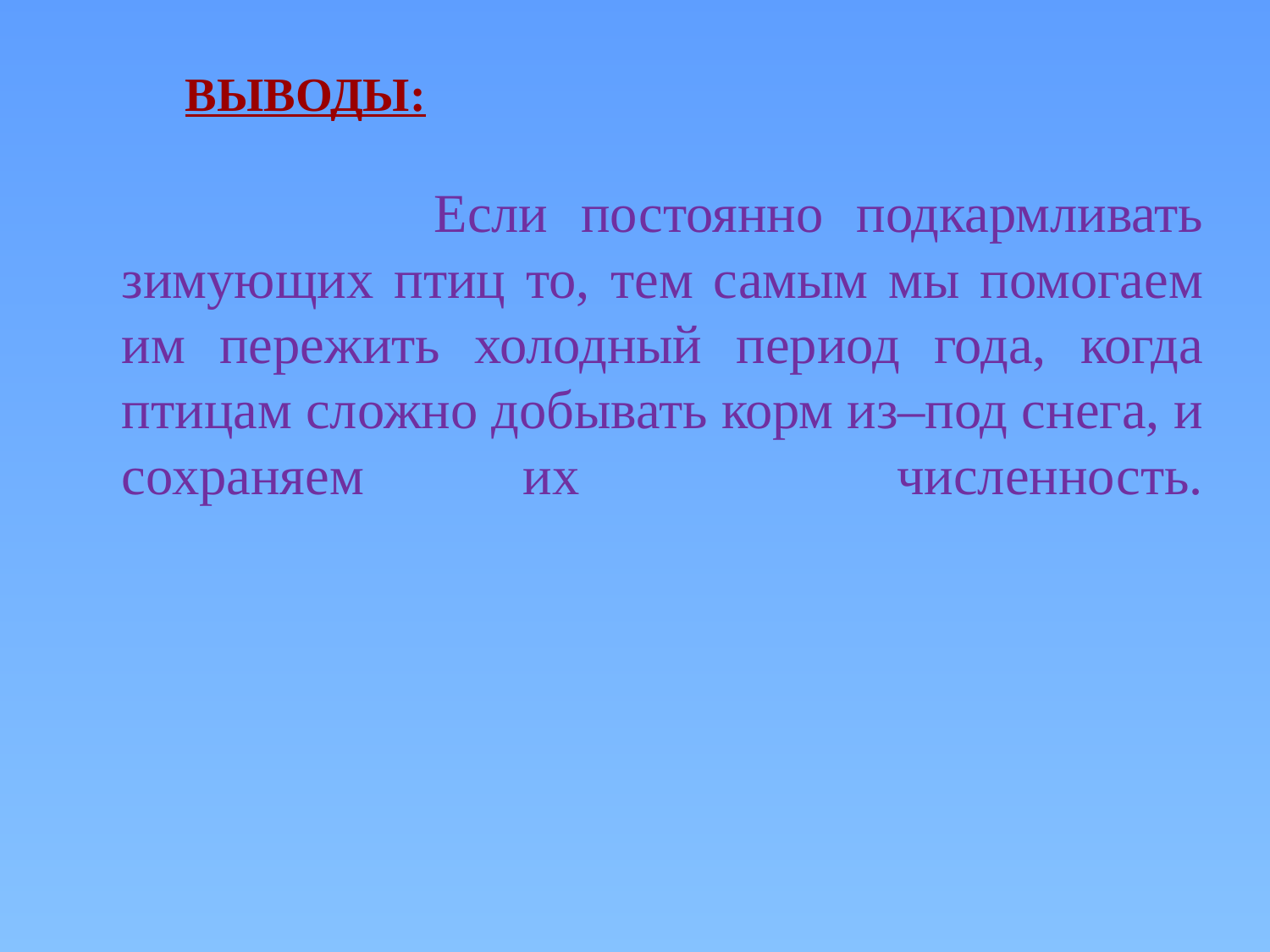

# ВЫВОДЫ: Если постоянно подкармливать зимующих птиц то, тем самым мы помогаем им пережить холодный период года, когда птицам сложно добывать корм из–под снега, и сохраняем их  численность.